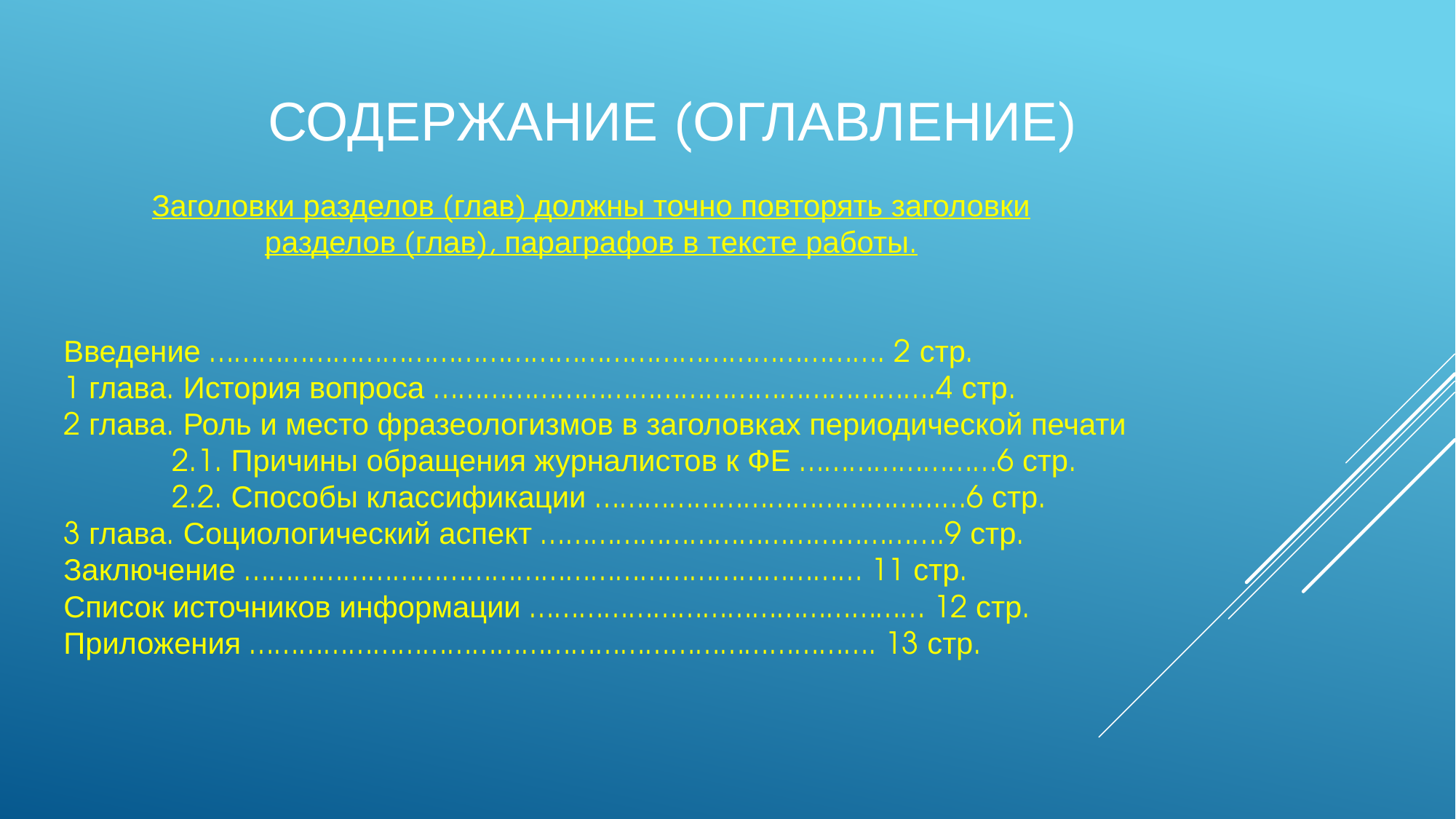

# Содержание (оглавление)
Заголовки разделов (глав) должны точно повторять заголовки разделов (глав), параграфов в тексте работы.
Введение ………………………………………………………………………. 2 стр.
1 глава. История вопроса …………………………………………………….4 стр.
2 глава. Роль и место фразеологизмов в заголовках периодической печати
             2.1. Причины обращения журналистов к ФЕ ……………………6 стр.
             2.2. Способы классификации …………………………………......6 стр.
3 глава. Социологический аспект ………………………………………….9 стр.
Заключение ………………………………………………………………… 11 стр.
Список источников информации ………………………………………… 12 стр.
Приложения …………………………………………………………………. 13 стр.